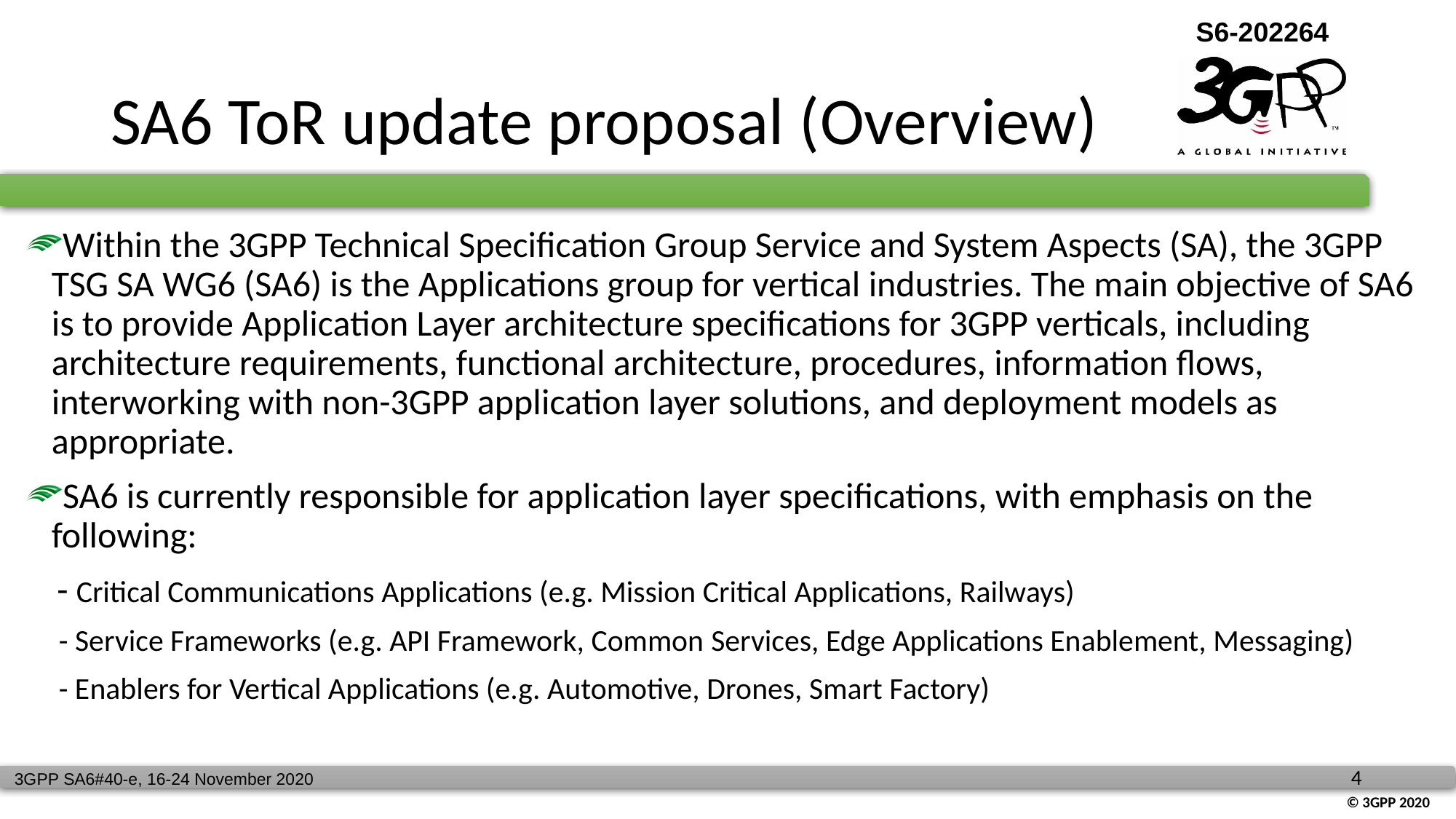

# SA6 ToR update proposal (Overview)
Within the 3GPP Technical Specification Group Service and System Aspects (SA), the 3GPP TSG SA WG6 (SA6) is the Applications group for vertical industries. The main objective of SA6 is to provide Application Layer architecture specifications for 3GPP verticals, including architecture requirements, functional architecture, procedures, information flows, interworking with non-3GPP application layer solutions, and deployment models as appropriate.
SA6 is currently responsible for application layer specifications, with emphasis on the following:
    - Critical Communications Applications (e.g. Mission Critical Applications, Railways)
     - Service Frameworks (e.g. API Framework, Common Services, Edge Applications Enablement, Messaging)
     - Enablers for Vertical Applications (e.g. Automotive, Drones, Smart Factory)